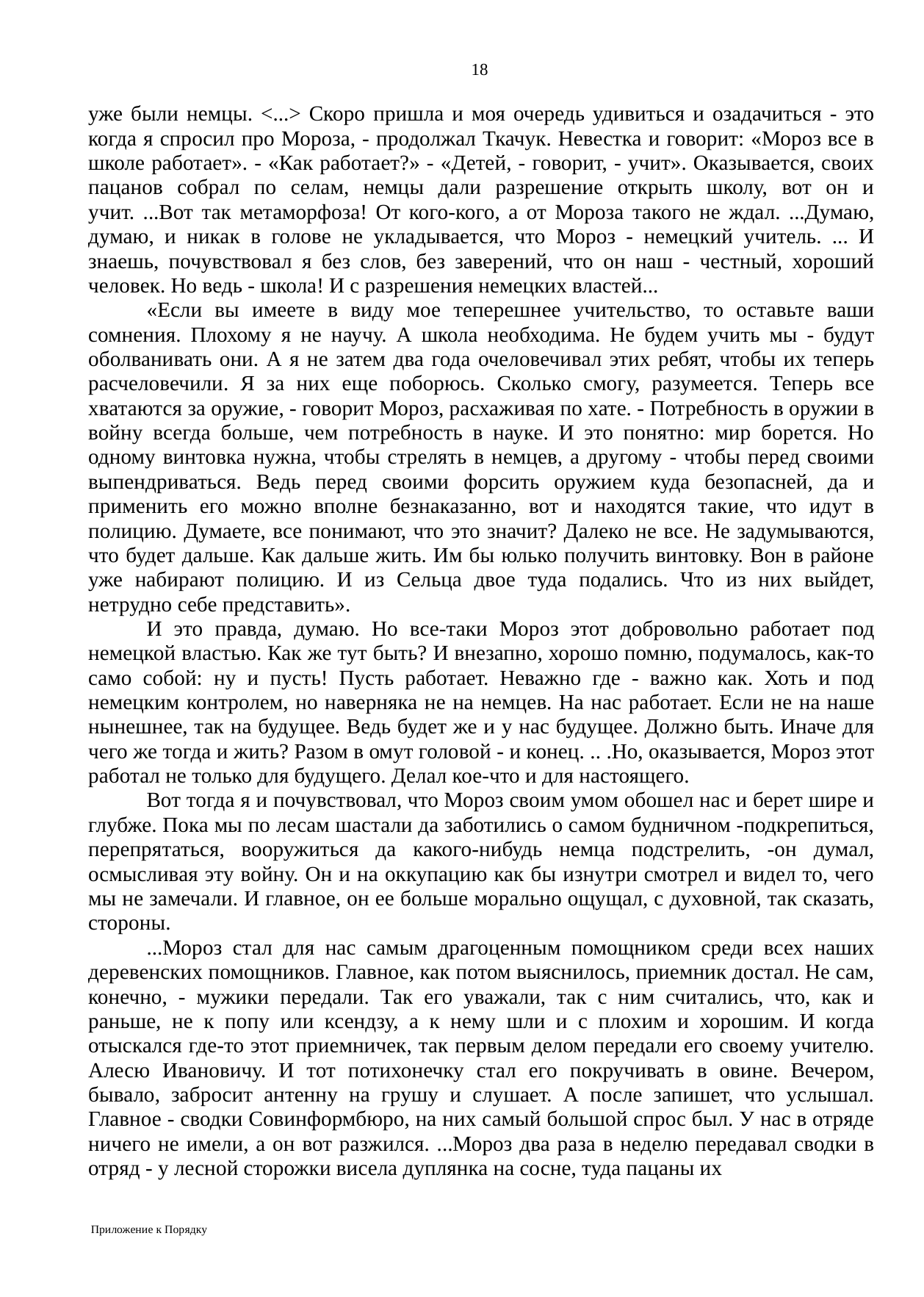

18
уже были немцы. <...> Скоро пришла и моя очередь удивиться и озадачиться - это когда я спросил про Мороза, - продолжал Ткачук. Невестка и говорит: «Мороз все в школе работает». - «Как работает?» - «Детей, - говорит, - учит». Оказывается, своих пацанов собрал по селам, немцы дали разрешение открыть школу, вот он и учит. ...Вот так метаморфоза! От кого-кого, а от Мороза такого не ждал. ...Думаю, думаю, и никак в голове не укладывается, что Мороз - немецкий учитель. ... И знаешь, почувствовал я без слов, без заверений, что он наш - честный, хороший человек. Но ведь - школа! И с разрешения немецких властей...
«Если вы имеете в виду мое теперешнее учительство, то оставьте ваши сомнения. Плохому я не научу. А школа необходима. Не будем учить мы - будут оболванивать они. А я не затем два года очеловечивал этих ребят, чтобы их теперь расчеловечили. Я за них еще поборюсь. Сколько смогу, разумеется. Теперь все хватаются за оружие, - говорит Мороз, расхаживая по хате. - Потребность в оружии в войну всегда больше, чем потребность в науке. И это понятно: мир борется. Но одному винтовка нужна, чтобы стрелять в немцев, а другому - чтобы перед своими выпендриваться. Ведь перед своими форсить оружием куда безопасней, да и применить его можно вполне безнаказанно, вот и находятся такие, что идут в полицию. Думаете, все понимают, что это значит? Далеко не все. Не задумываются, что будет дальше. Как дальше жить. Им бы юлько получить винтовку. Вон в районе уже набирают полицию. И из Сельца двое туда подались. Что из них выйдет, нетрудно себе представить».
И это правда, думаю. Но все-таки Мороз этот добровольно работает под немецкой властью. Как же тут быть? И внезапно, хорошо помню, подумалось, как-то само собой: ну и пусть! Пусть работает. Неважно где - важно как. Хоть и под немецким контролем, но наверняка не на немцев. На нас работает. Если не на наше нынешнее, так на будущее. Ведь будет же и у нас будущее. Должно быть. Иначе для чего же тогда и жить? Разом в омут головой - и конец. .. .Но, оказывается, Мороз этот работал не только для будущего. Делал кое-что и для настоящего.
Вот тогда я и почувствовал, что Мороз своим умом обошел нас и берет шире и глубже. Пока мы по лесам шастали да заботились о самом будничном -подкрепиться, перепрятаться, вооружиться да какого-нибудь немца подстрелить, -он думал, осмысливая эту войну. Он и на оккупацию как бы изнутри смотрел и видел то, чего мы не замечали. И главное, он ее больше морально ощущал, с духовной, так сказать, стороны.
...Мороз стал для нас самым драгоценным помощником среди всех наших деревенских помощников. Главное, как потом выяснилось, приемник достал. Не сам, конечно, - мужики передали. Так его уважали, так с ним считались, что, как и раньше, не к попу или ксендзу, а к нему шли и с плохим и хорошим. И когда отыскался где-то этот приемничек, так первым делом передали его своему учителю. Алесю Ивановичу. И тот потихонечку стал его покручивать в овине. Вечером, бывало, забросит антенну на грушу и слушает. А после запишет, что услышал. Главное - сводки Совинформбюро, на них самый большой спрос был. У нас в отряде ничего не имели, а он вот разжился. ...Мороз два раза в неделю передавал сводки в отряд - у лесной сторожки висела дуплянка на сосне, туда пацаны их
Приложение к Порядку